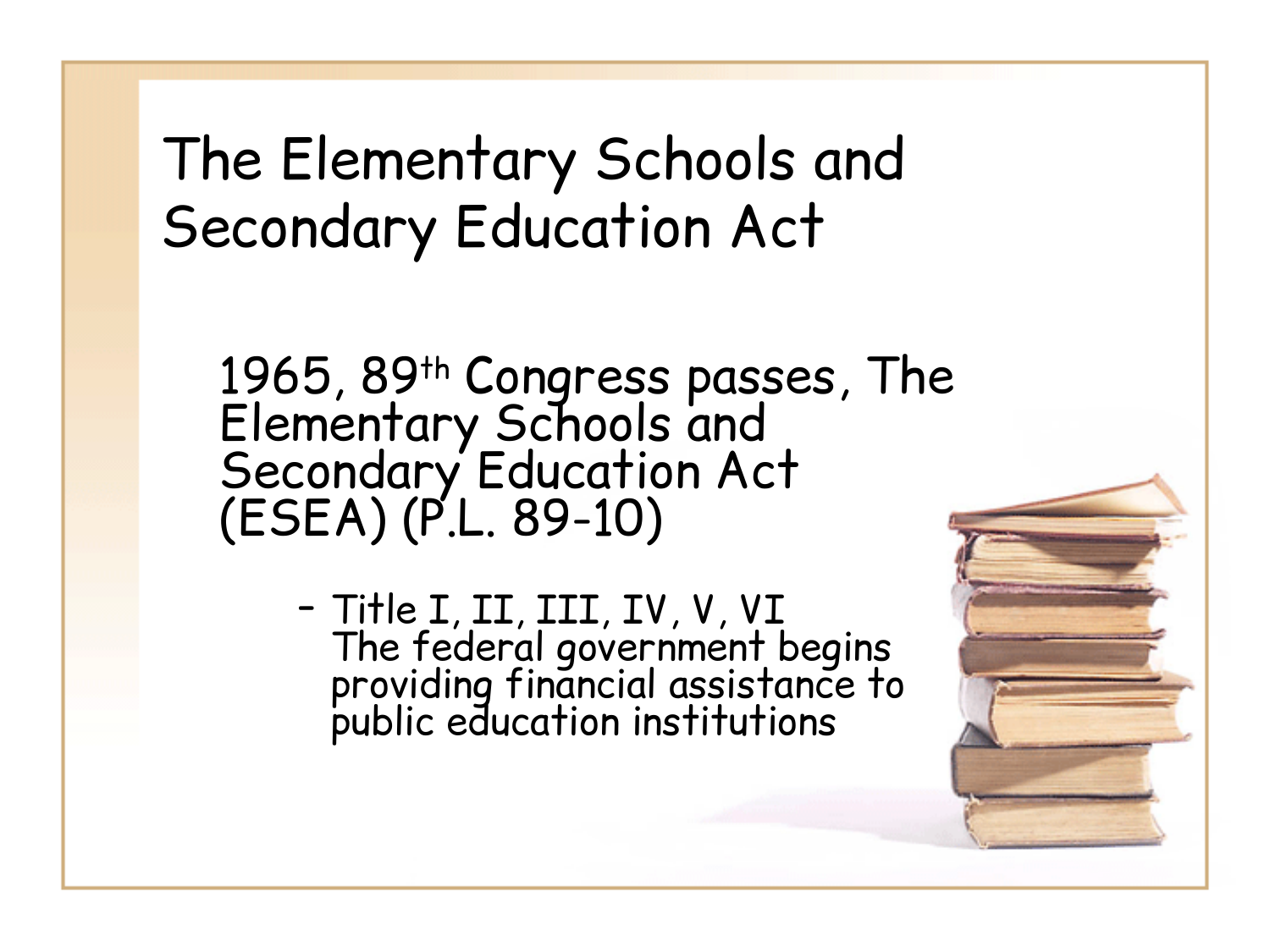

# The Elementary Schools and Secondary Education Act
1965, 89th Congress passes, The Elementary Schools and Secondary Education Act (ESEA) (P.L. 89-10)

Title I, II, III, IV, V, VI          The federal government begins providing financial assistance to public education institutions